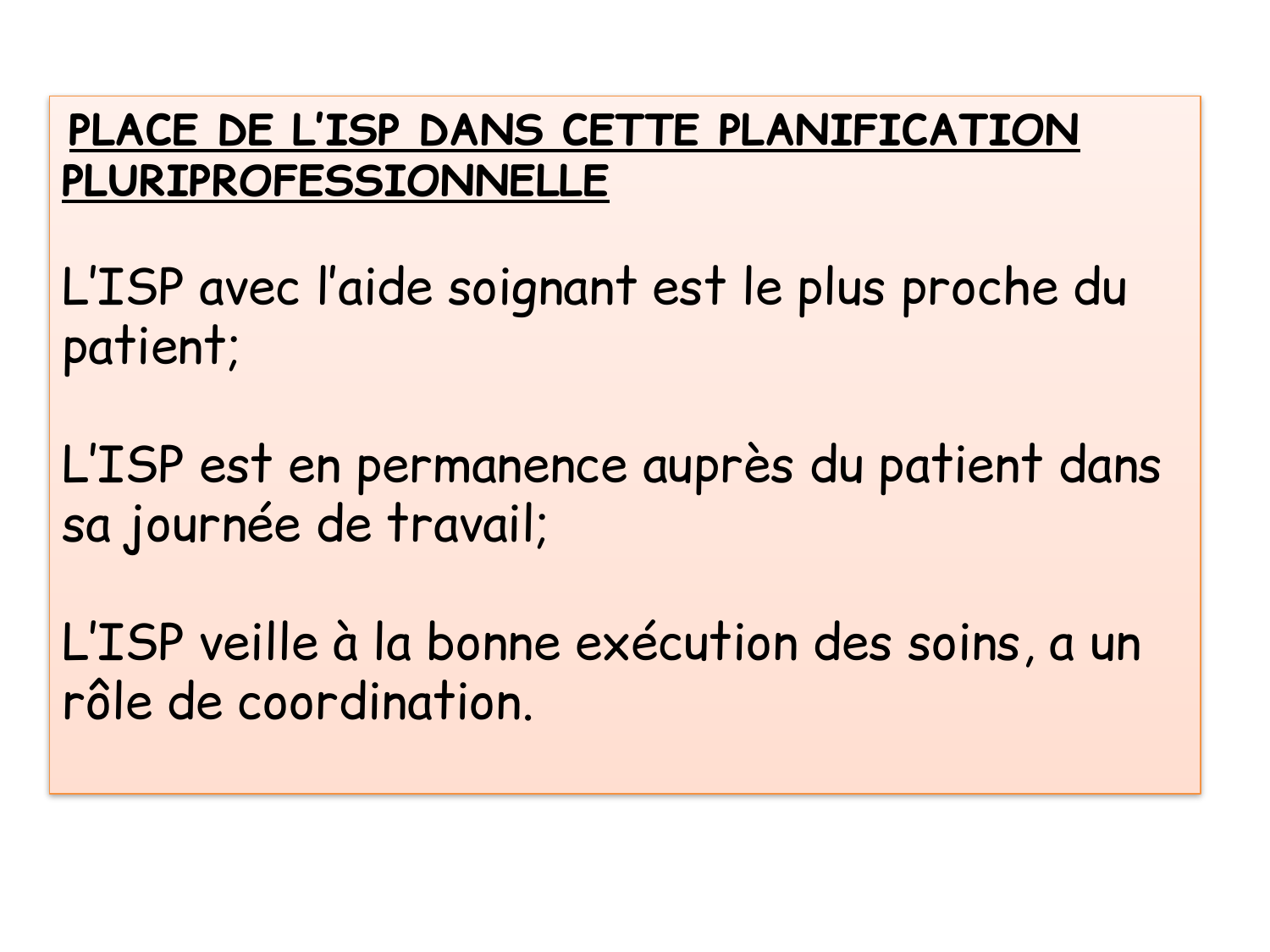

PLACE DE L’ISP DANS CETTE PLANIFICATION PLURIPROFESSIONNELLE
L’ISP avec l’aide soignant est le plus proche du patient;

L’ISP est en permanence auprès du patient dans sa journée de travail;

L’ISP veille à la bonne exécution des soins, a un rôle de coordination.